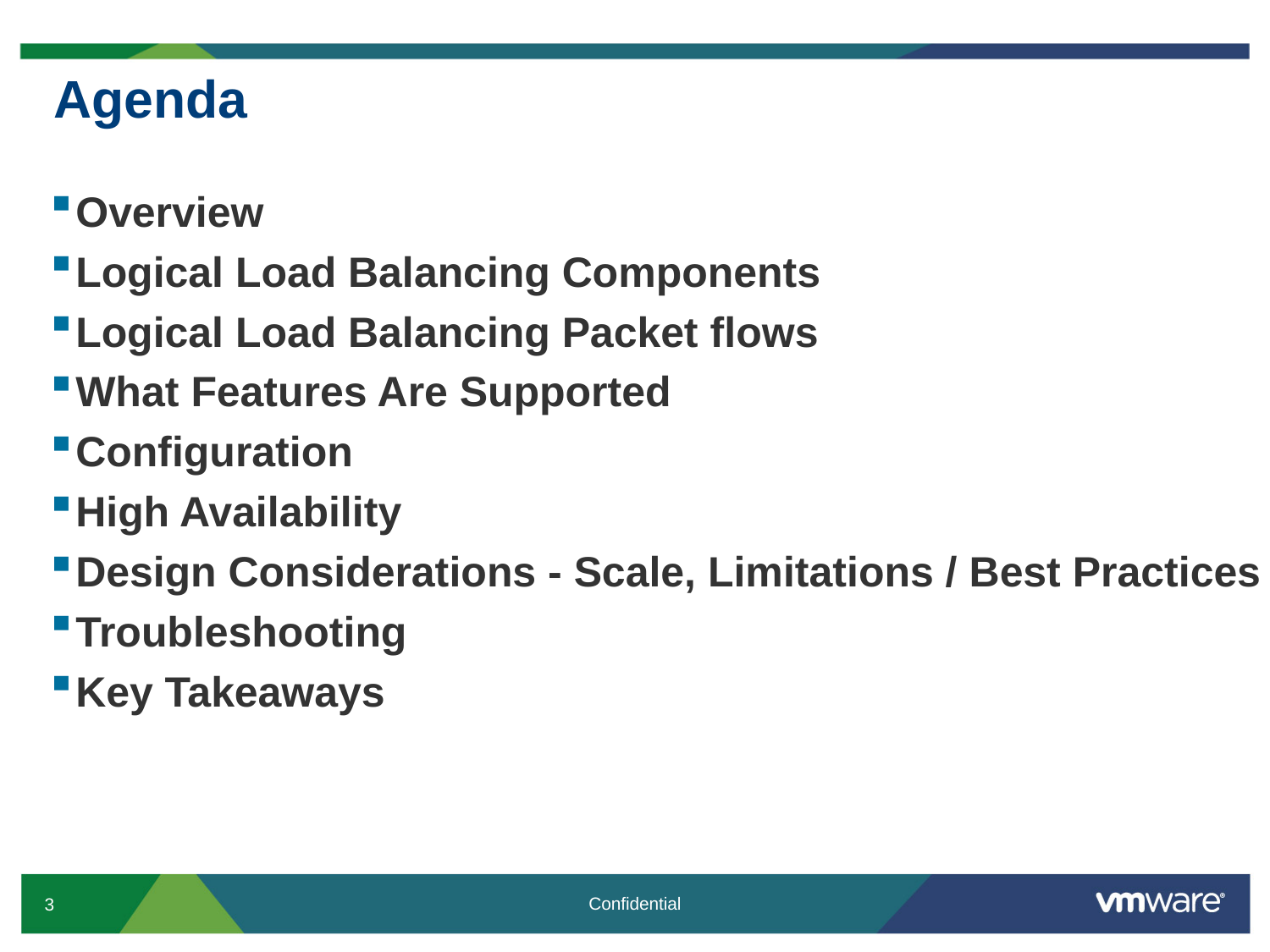

# Agenda

Overview
Logical Load Balancing Components
Logical Load Balancing Packet flows
What Features Are Supported
Configuration
High Availability
Design Considerations - Scale, Limitations / Best Practices
Troubleshooting
Key Takeaways